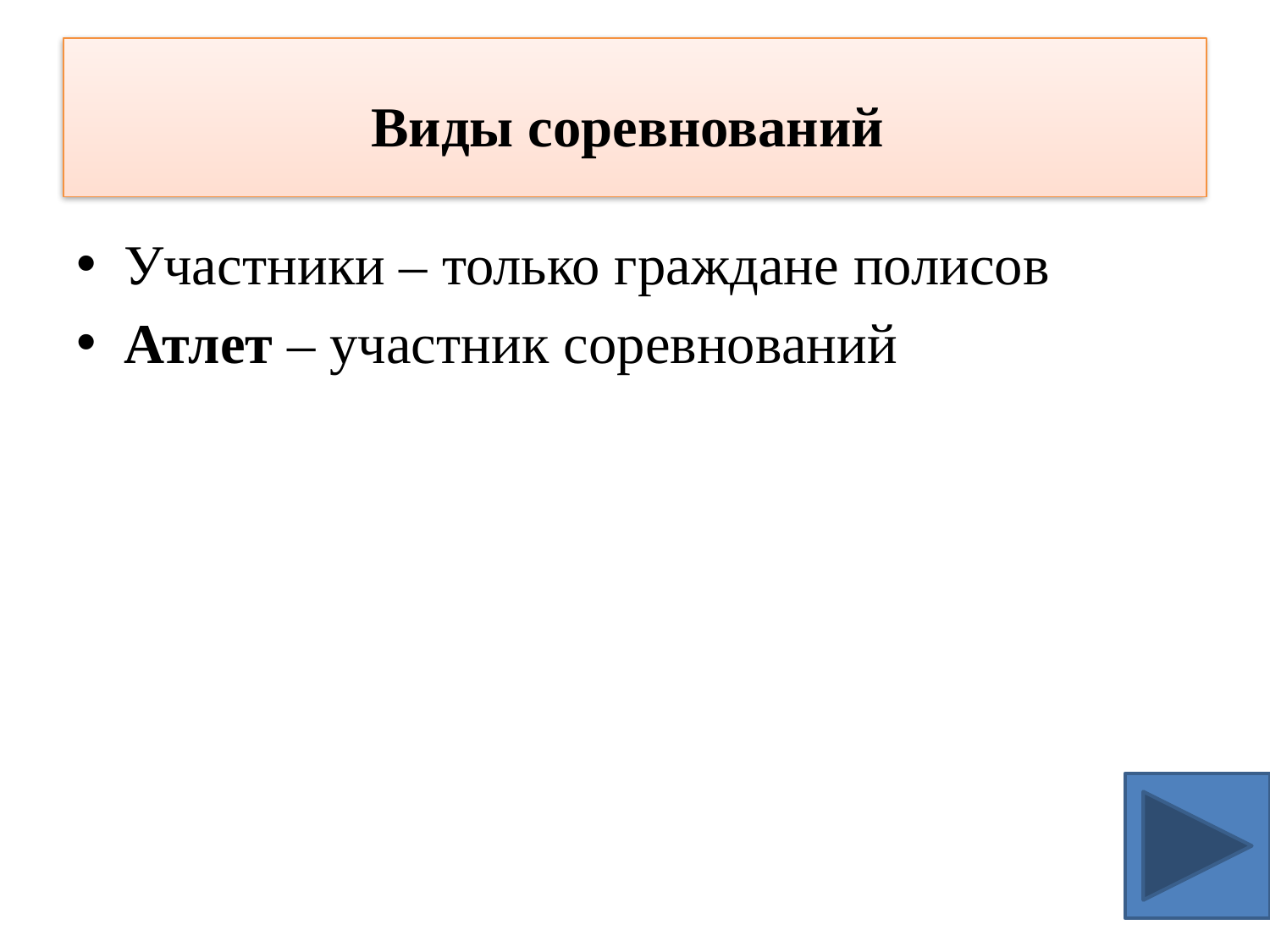

# Виды соревнований
Участники – только граждане полисов
Атлет – участник соревнований